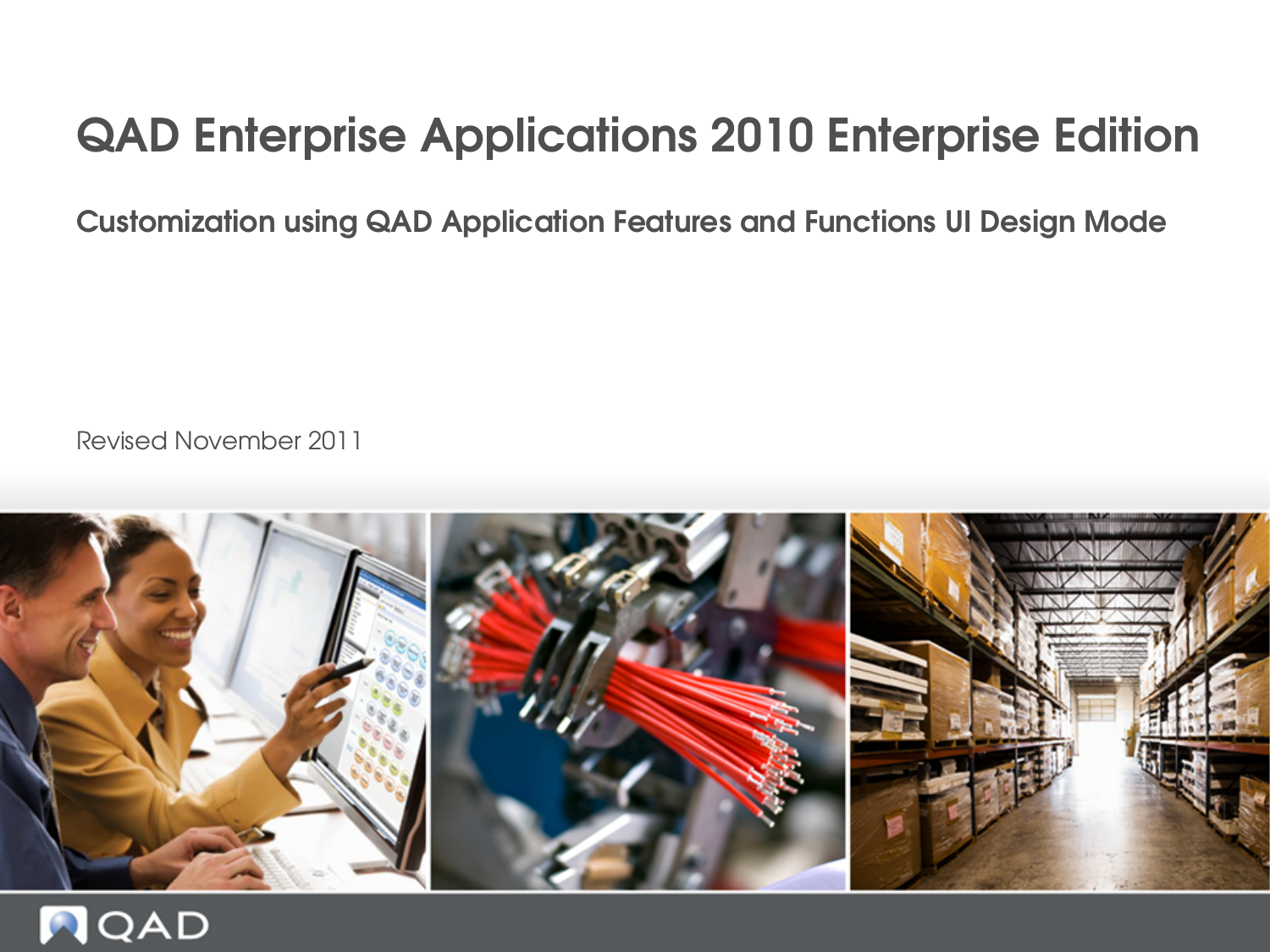

# QAD Enterprise Applications 2010 Enterprise Edition
Customization using QAD Application Features and Functions UI Design Mode
Revised November 2011